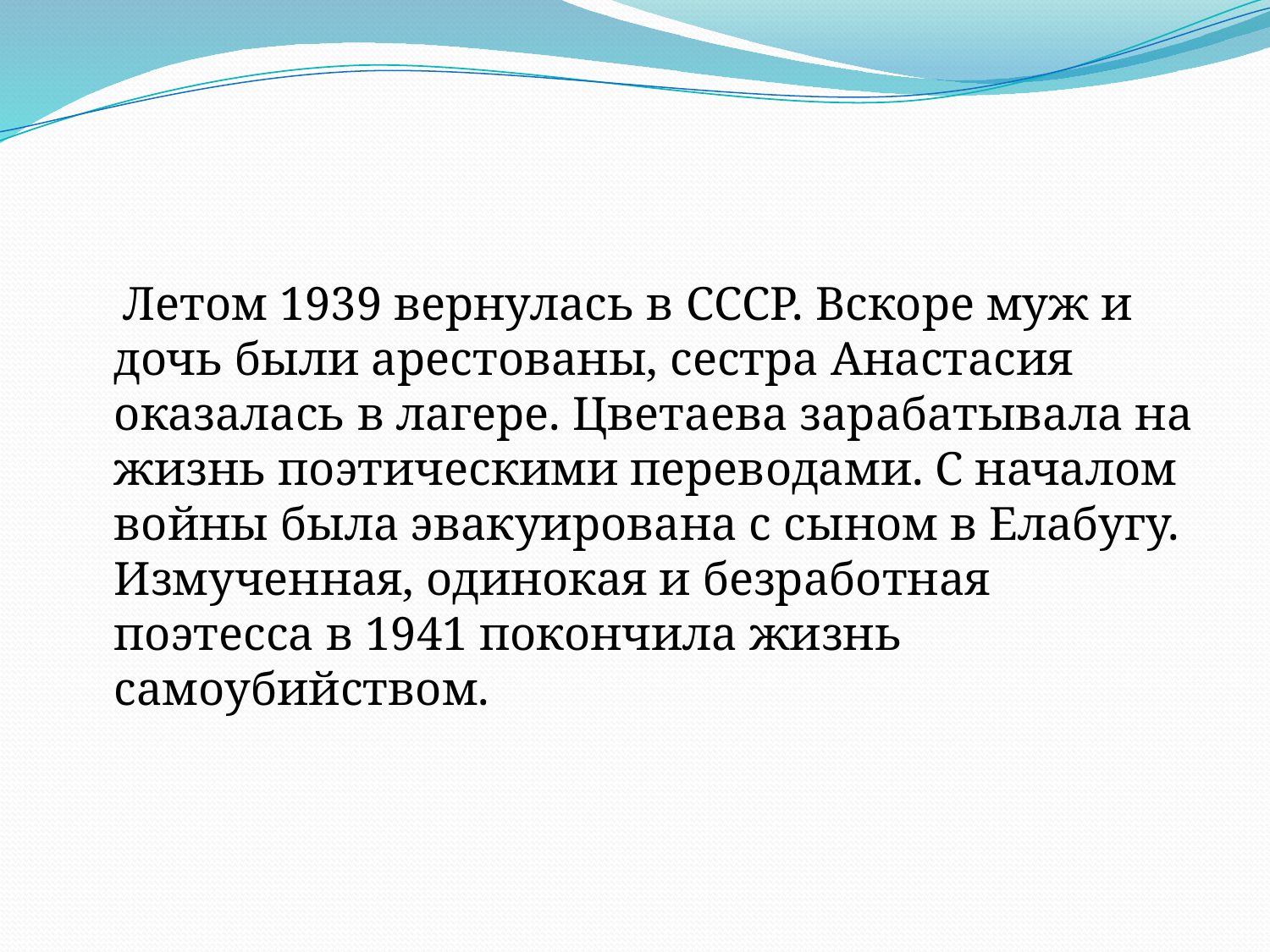

#
    Летом 1939 вернулась в СССР. Вскоре муж и дочь были арестованы, сестра Анастасия оказалась в лагере. Цветаева зарабатывала на жизнь поэтическими переводами. С началом войны была эвакуирована с сыном в Елабугу. Измученная, одинокая и безработная поэтесса в 1941 покончила жизнь самоубийством.